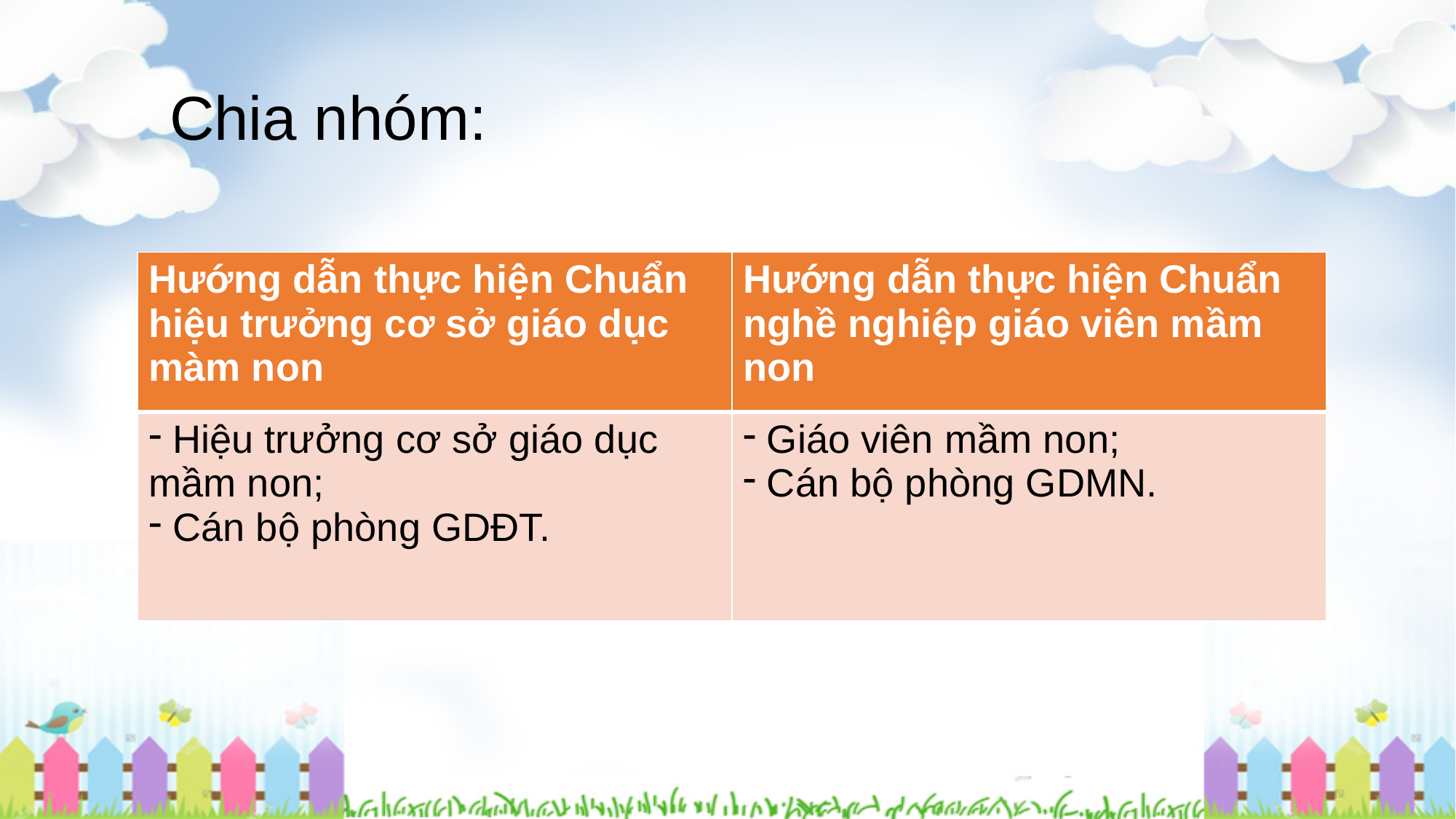

# Chia nhóm:
| Hướng dẫn thực hiện Chuẩn hiệu trưởng cơ sở giáo dục màm non | Hướng dẫn thực hiện Chuẩn nghề nghiệp giáo viên mầm non |
| --- | --- |
| Hiệu trưởng cơ sở giáo dục mầm non; Cán bộ phòng GDĐT. | Giáo viên mầm non; Cán bộ phòng GDMN. |